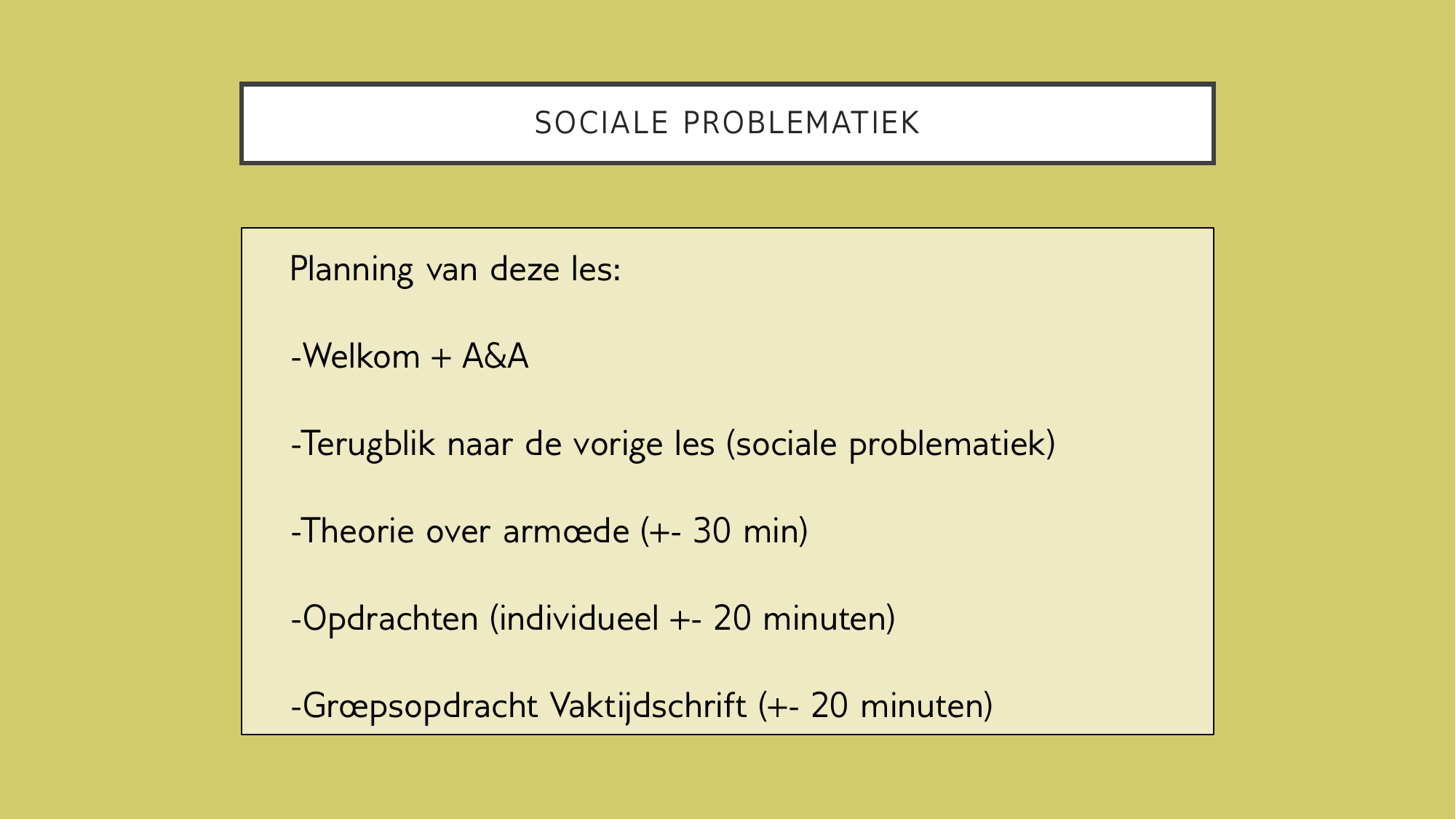

# Sociale problematiek

Planning van deze les:

-Welkom + A&A

-Terugblik naar de vorige les (sociale problematiek)

-Theorie over armoede (+- 30 min)

-Opdrachten (individueel +- 20 minuten)

-Groepsopdracht Vaktijdschrift (+- 20 minuten)